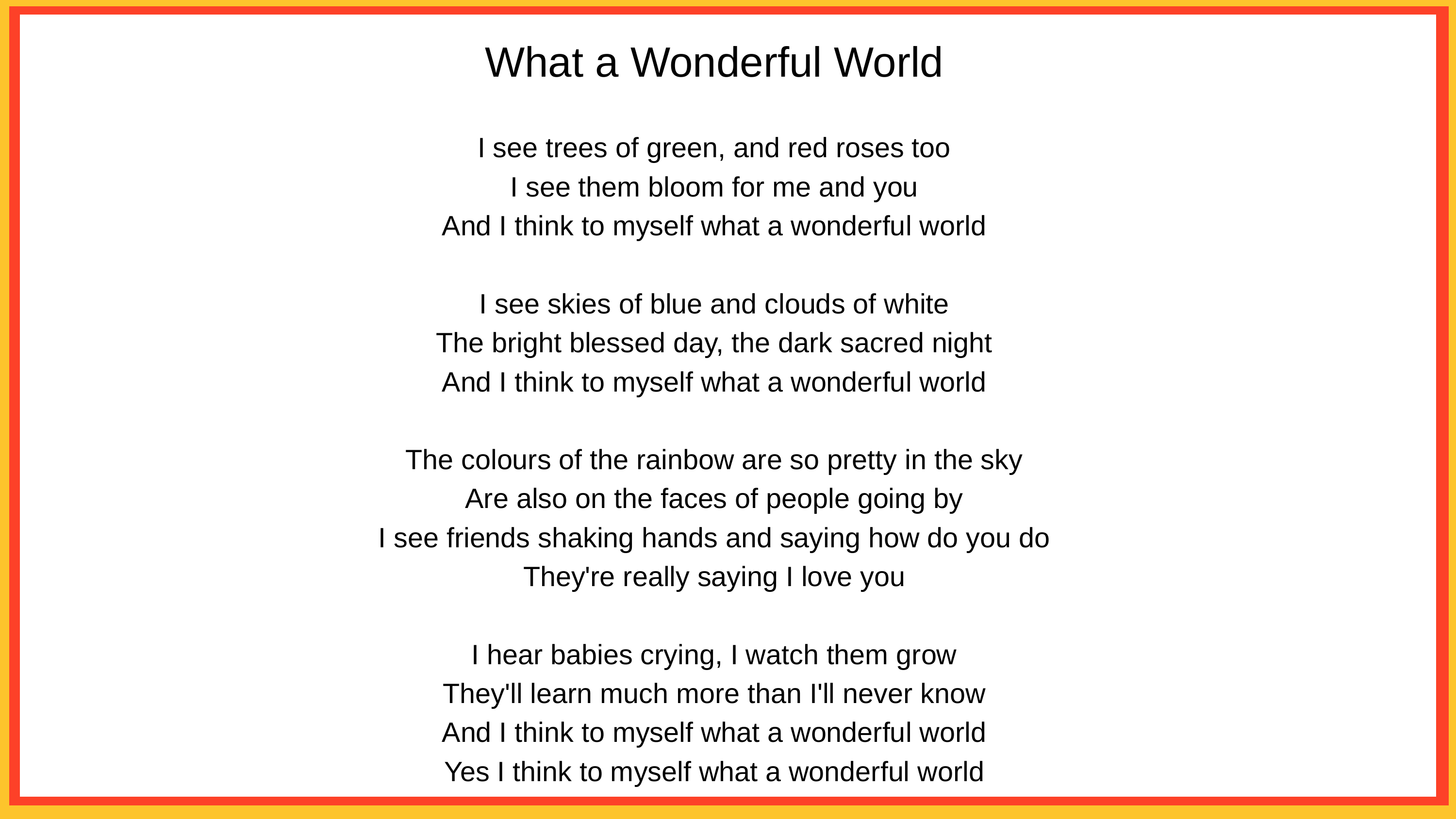

What a Wonderful World

I see trees of green, and red roses too
I see them bloom for me and you
And I think to myself what a wonderful world

I see skies of blue and clouds of white
The bright blessed day, the dark sacred night
And I think to myself what a wonderful world

The colours of the rainbow are so pretty in the sky
Are also on the faces of people going by
I see friends shaking hands and saying how do you do
They're really saying I love you

I hear babies crying, I watch them grow
They'll learn much more than I'll never know
And I think to myself what a wonderful world
Yes I think to myself what a wonderful world